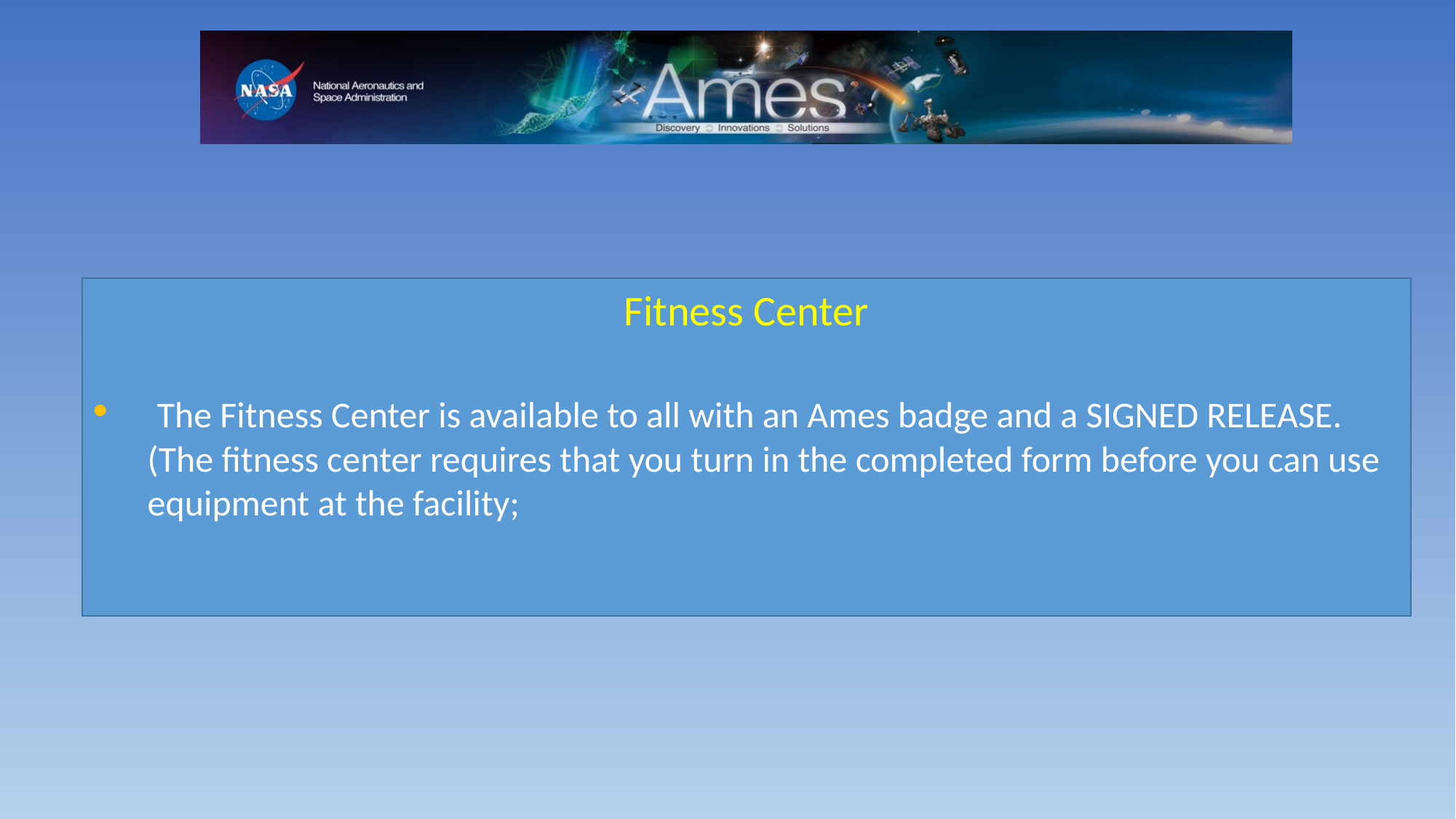

Fitness Center

 The Fitness Center is available to all with an Ames badge and a SIGNED RELEASE. (The fitness center requires that you turn in the completed form before you can use equipment at the facility;